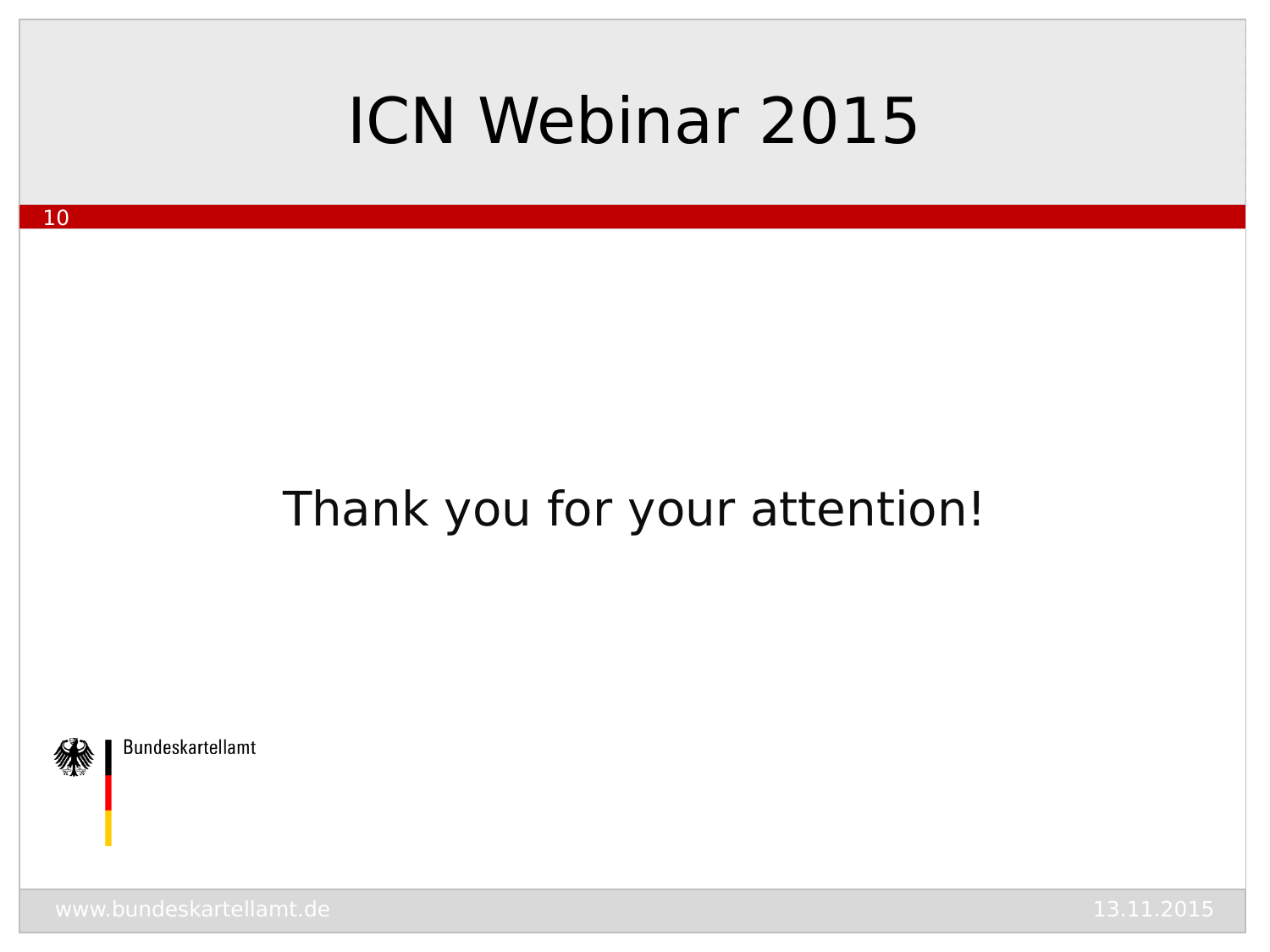

# ICN Webinar 2015
10

Thank you for your attention!

13.11.2015
www.bundeskartellamt.de